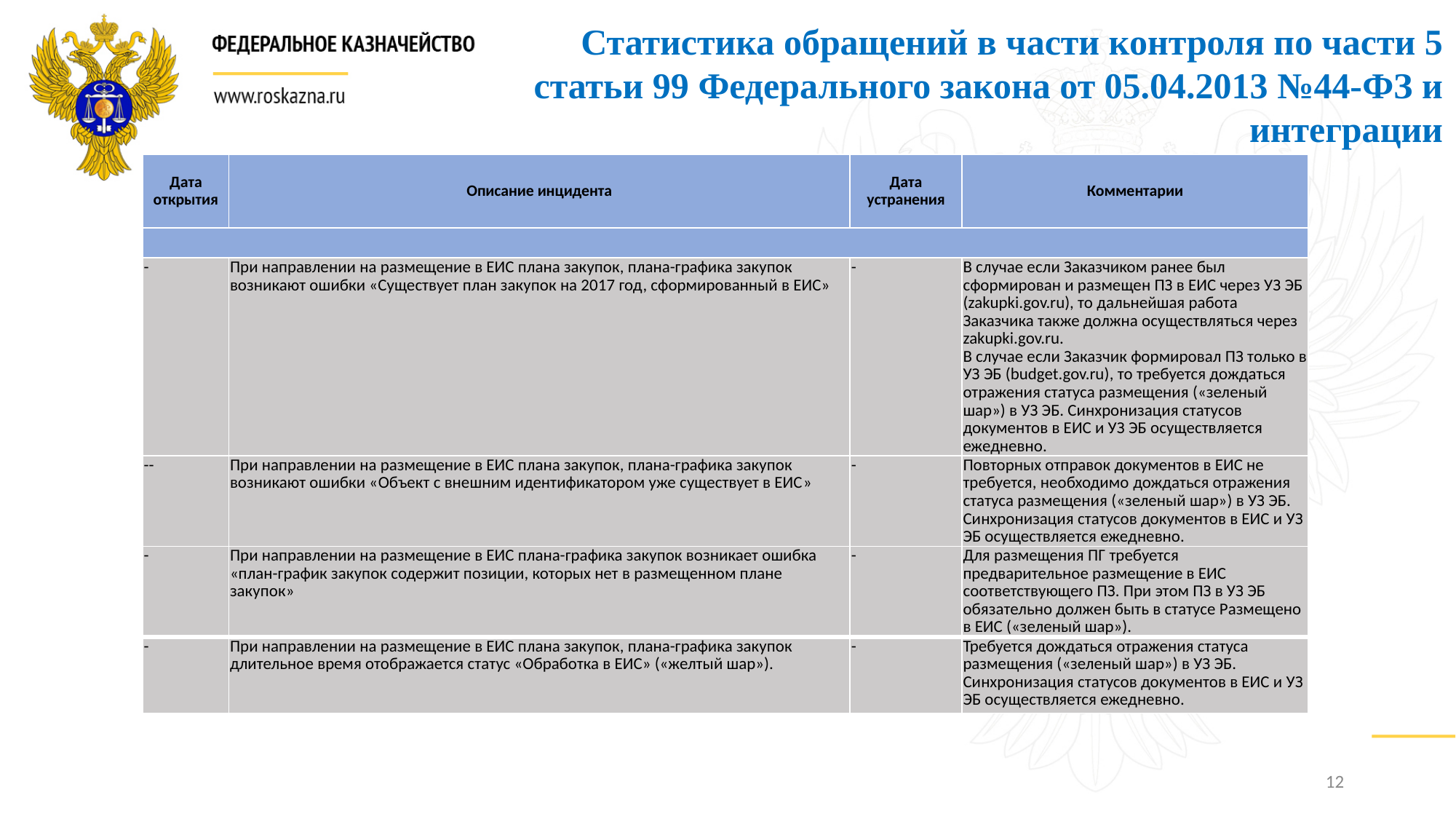

Статистика обращений в части контроля по части 5 статьи 99 Федерального закона от 05.04.2013 №44-ФЗ и интеграции
| Дата открытия | Описание инцидента | Дата устранения | Комментарии |
| --- | --- | --- | --- |
|  |  |  |  |
| - | При направлении на размещение в ЕИС плана закупок, плана-графика закупок возникают ошибки «Существует план закупок на 2017 год, сформированный в ЕИС» | - | В случае если Заказчиком ранее был сформирован и размещен ПЗ в ЕИС через УЗ ЭБ (zakupki.gov.ru), то дальнейшая работа Заказчика также должна осуществляться через zakupki.gov.ru. В случае если Заказчик формировал ПЗ только в УЗ ЭБ (budget.gov.ru), то требуется дождаться отражения статуса размещения («зеленый шар») в УЗ ЭБ. Синхронизация статусов документов в ЕИС и УЗ ЭБ осуществляется ежедневно. |
| -- | При направлении на размещение в ЕИС плана закупок, плана-графика закупок возникают ошибки «Объект с внешним идентификатором уже существует в ЕИС» | - | Повторных отправок документов в ЕИС не требуется, необходимо дождаться отражения статуса размещения («зеленый шар») в УЗ ЭБ. Синхронизация статусов документов в ЕИС и УЗ ЭБ осуществляется ежедневно. |
| - | При направлении на размещение в ЕИС плана-графика закупок возникает ошибка «план-график закупок содержит позиции, которых нет в размещенном плане закупок» | - | Для размещения ПГ требуется предварительное размещение в ЕИС соответствующего ПЗ. При этом ПЗ в УЗ ЭБ обязательно должен быть в статусе Размещено в ЕИС («зеленый шар»). |
| - | При направлении на размещение в ЕИС плана закупок, плана-графика закупок длительное время отображается статус «Обработка в ЕИС» («желтый шар»). | - | Требуется дождаться отражения статуса размещения («зеленый шар») в УЗ ЭБ. Синхронизация статусов документов в ЕИС и УЗ ЭБ осуществляется ежедневно. |
12